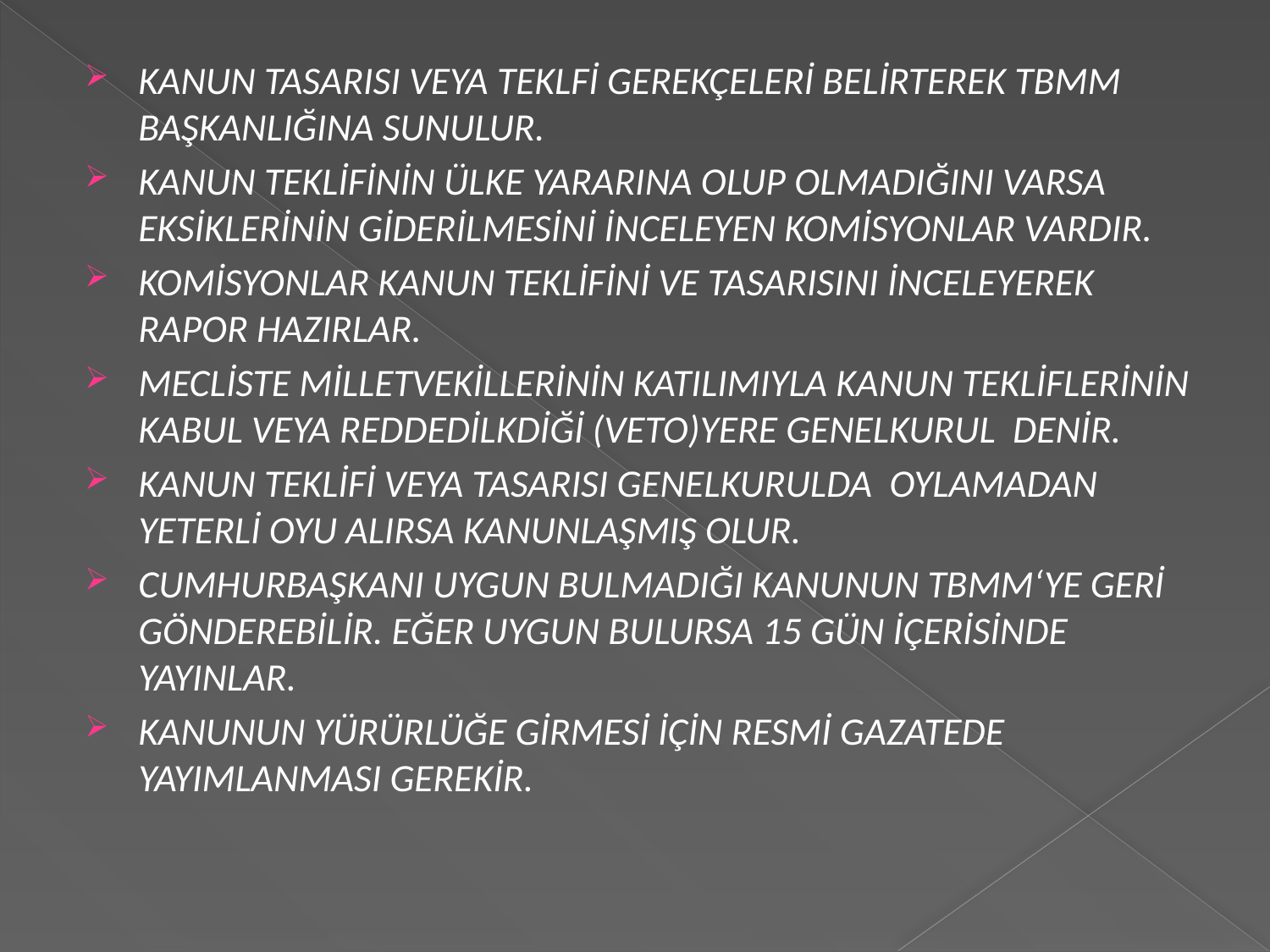

KANUN TASARISI VEYA TEKLFİ GEREKÇELERİ BELİRTEREK TBMM BAŞKANLIĞINA SUNULUR.
KANUN TEKLİFİNİN ÜLKE YARARINA OLUP OLMADIĞINI VARSA EKSİKLERİNİN GİDERİLMESİNİ İNCELEYEN KOMİSYONLAR VARDIR.
KOMİSYONLAR KANUN TEKLİFİNİ VE TASARISINI İNCELEYEREK RAPOR HAZIRLAR.
MECLİSTE MİLLETVEKİLLERİNİN KATILIMIYLA KANUN TEKLİFLERİNİN KABUL VEYA REDDEDİLKDİĞİ (VETO)YERE GENELKURUL  DENİR.
KANUN TEKLİFİ VEYA TASARISI GENELKURULDA  OYLAMADAN YETERLİ OYU ALIRSA KANUNLAŞMIŞ OLUR.
CUMHURBAŞKANI UYGUN BULMADIĞI KANUNUN TBMM‘YE GERİ GÖNDEREBİLİR. EĞER UYGUN BULURSA 15 GÜN İÇERİSİNDE YAYINLAR.
KANUNUN YÜRÜRLÜĞE GİRMESİ İÇİN RESMİ GAZATEDE YAYIMLANMASI GEREKİR.